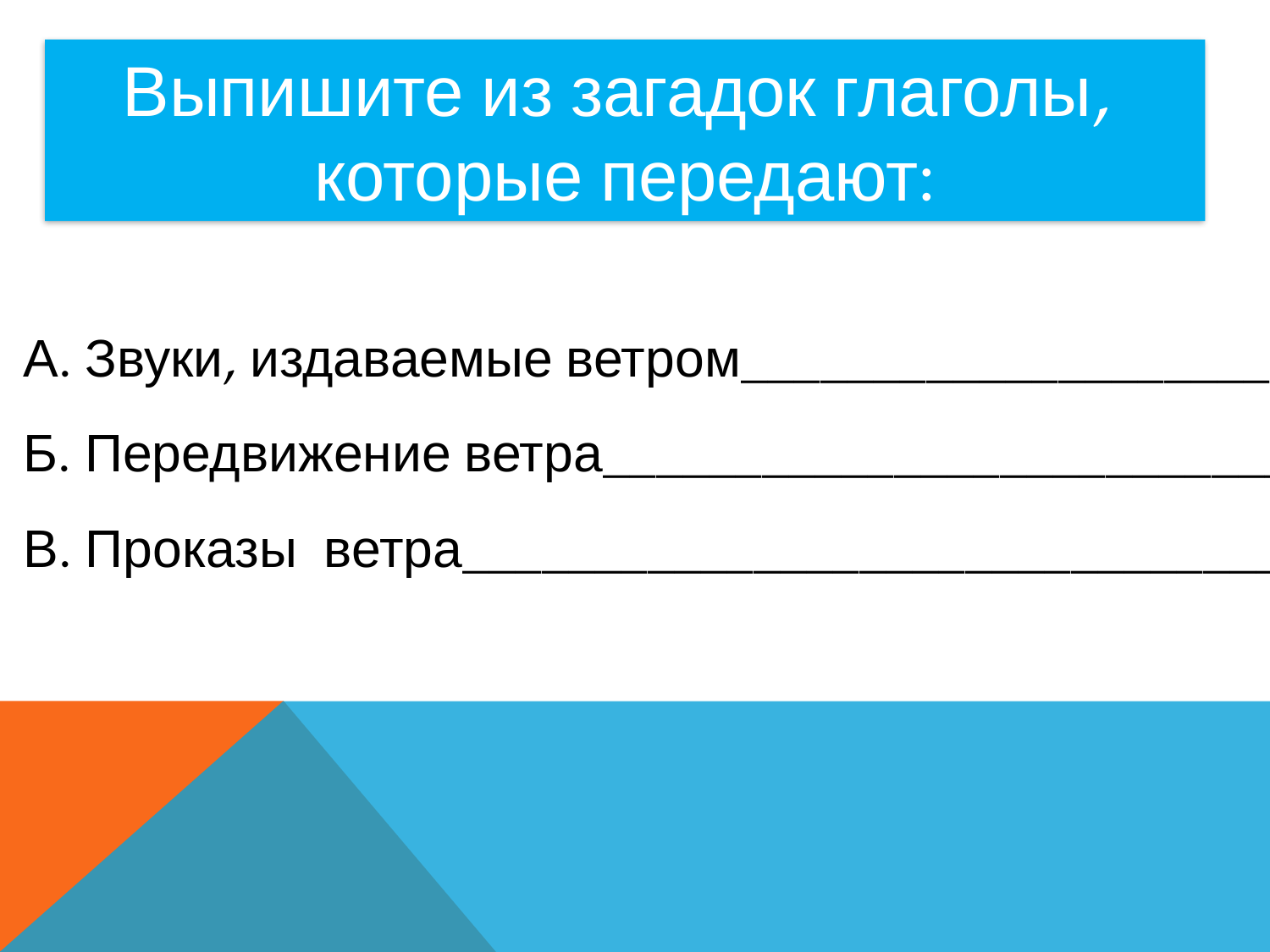

Выпишите из загадок глаголы,
которые передают:
А. Звуки, издаваемые ветром_____________________
Б. Передвижение ветра__________________________
В. Проказы  ветра_______________________________